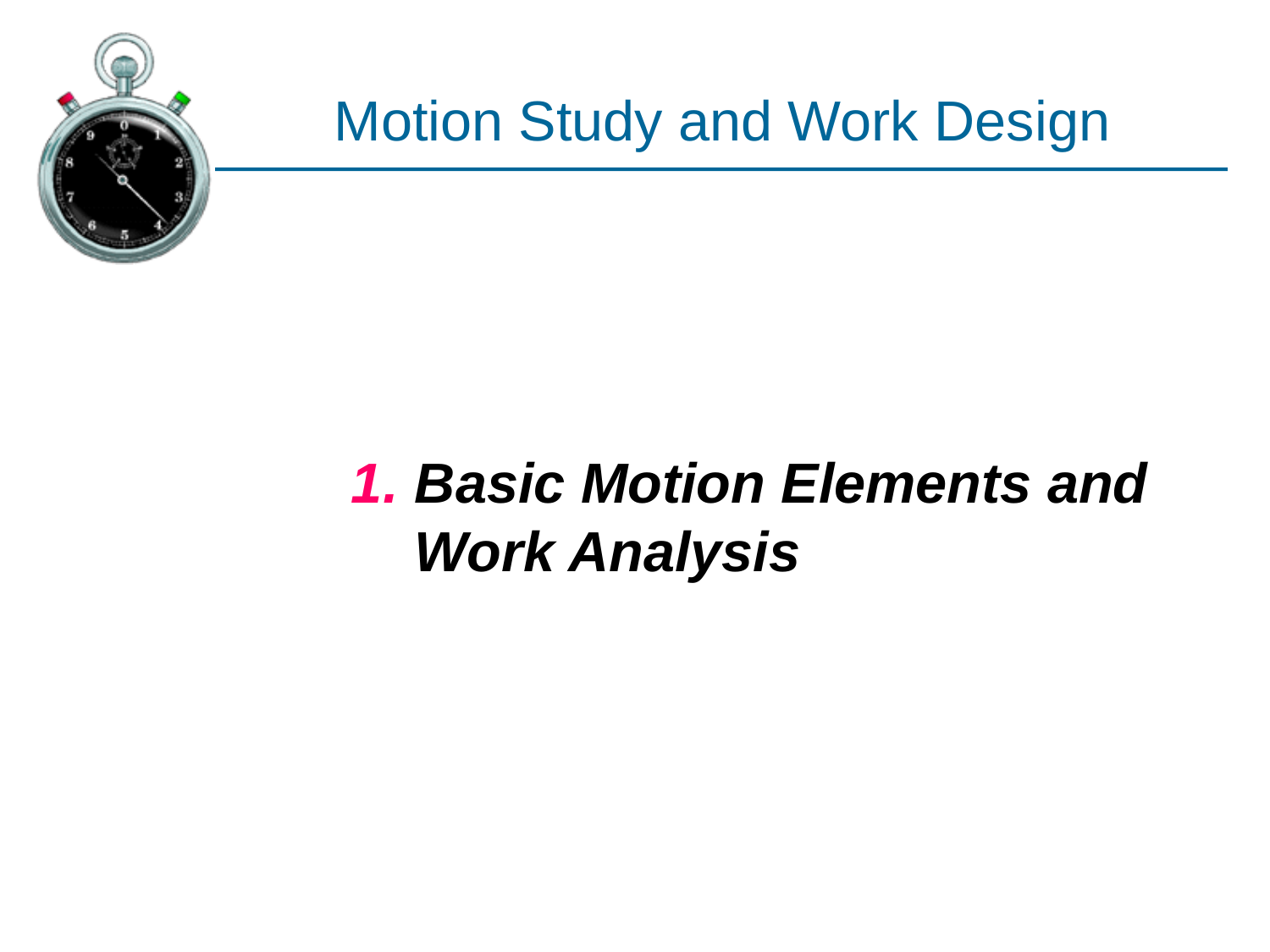

# Motion Study and Work Design

Basic Motion Elements and Work Analysis